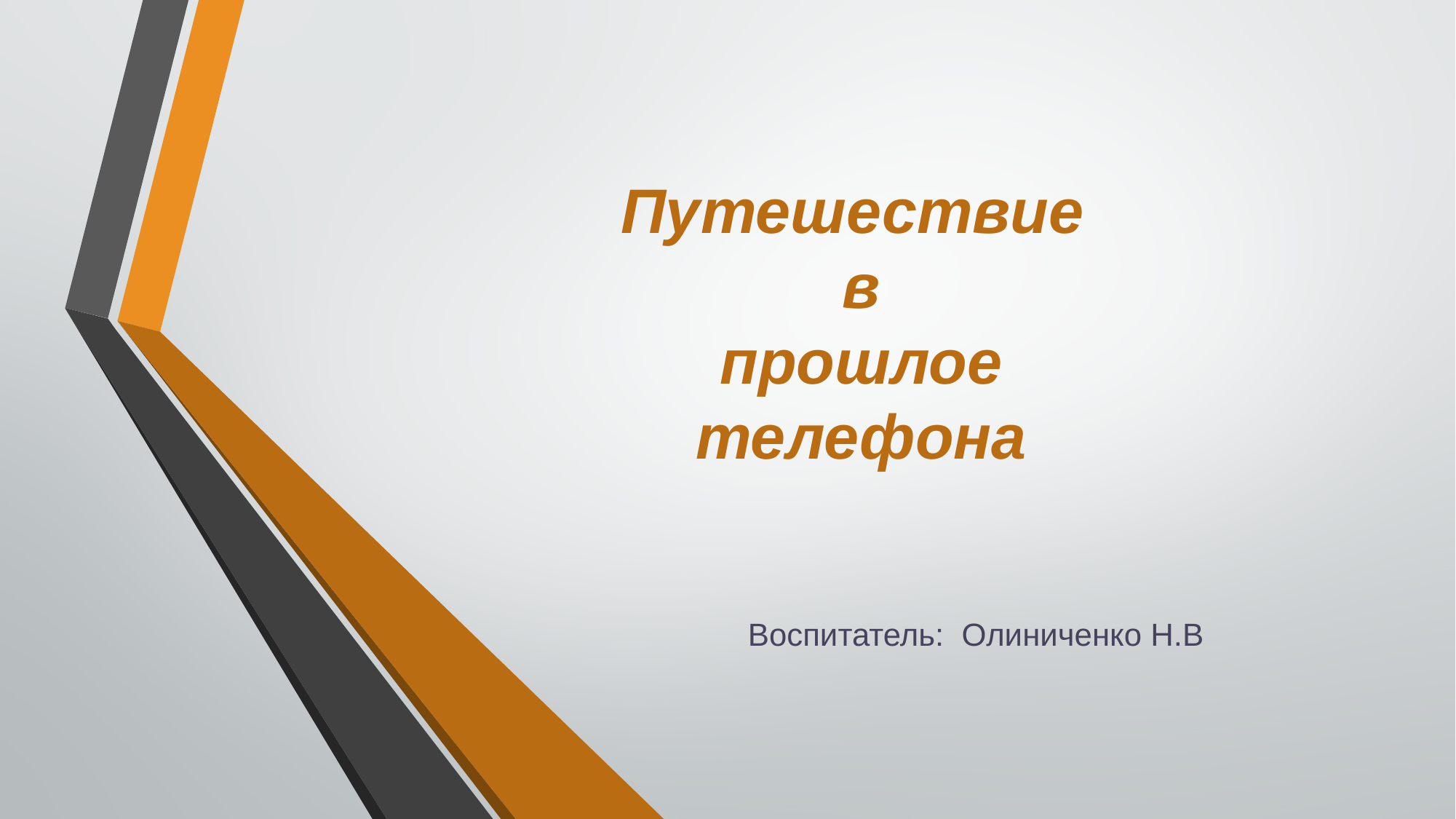

# Путешествие в прошлое телефона
Воспитатель:  Олиниченко Н.В